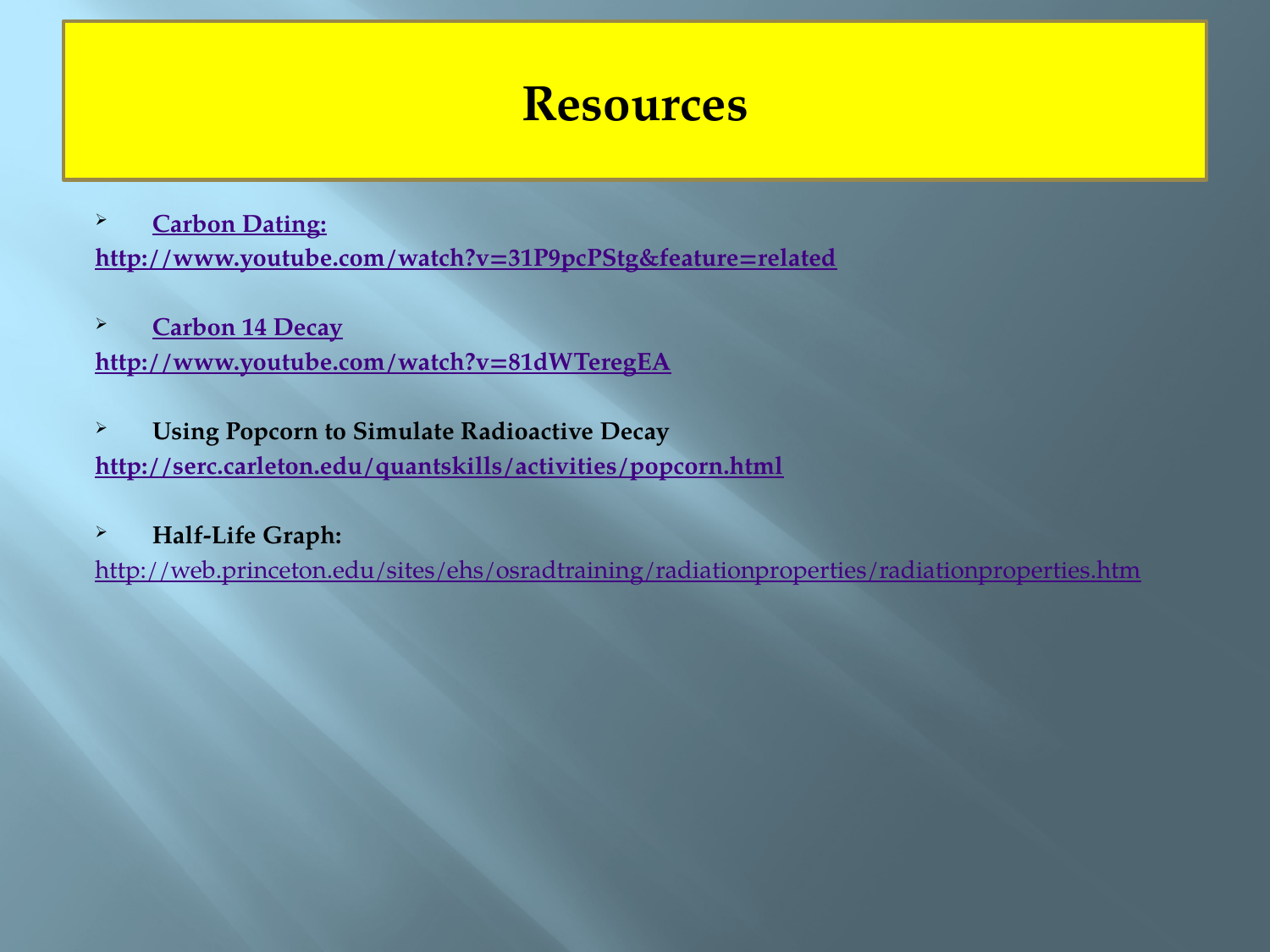

# Resources
Carbon Dating:
http://www.youtube.com/watch?v=31P9pcPStg&feature=related

Carbon 14 Decay
http://www.youtube.com/watch?v=81dWTeregEA

Using Popcorn to Simulate Radioactive Decay
http://serc.carleton.edu/quantskills/activities/popcorn.html

Half-Life Graph:
http://web.princeton.edu/sites/ehs/osradtraining/radiationproperties/radiationproperties.htm